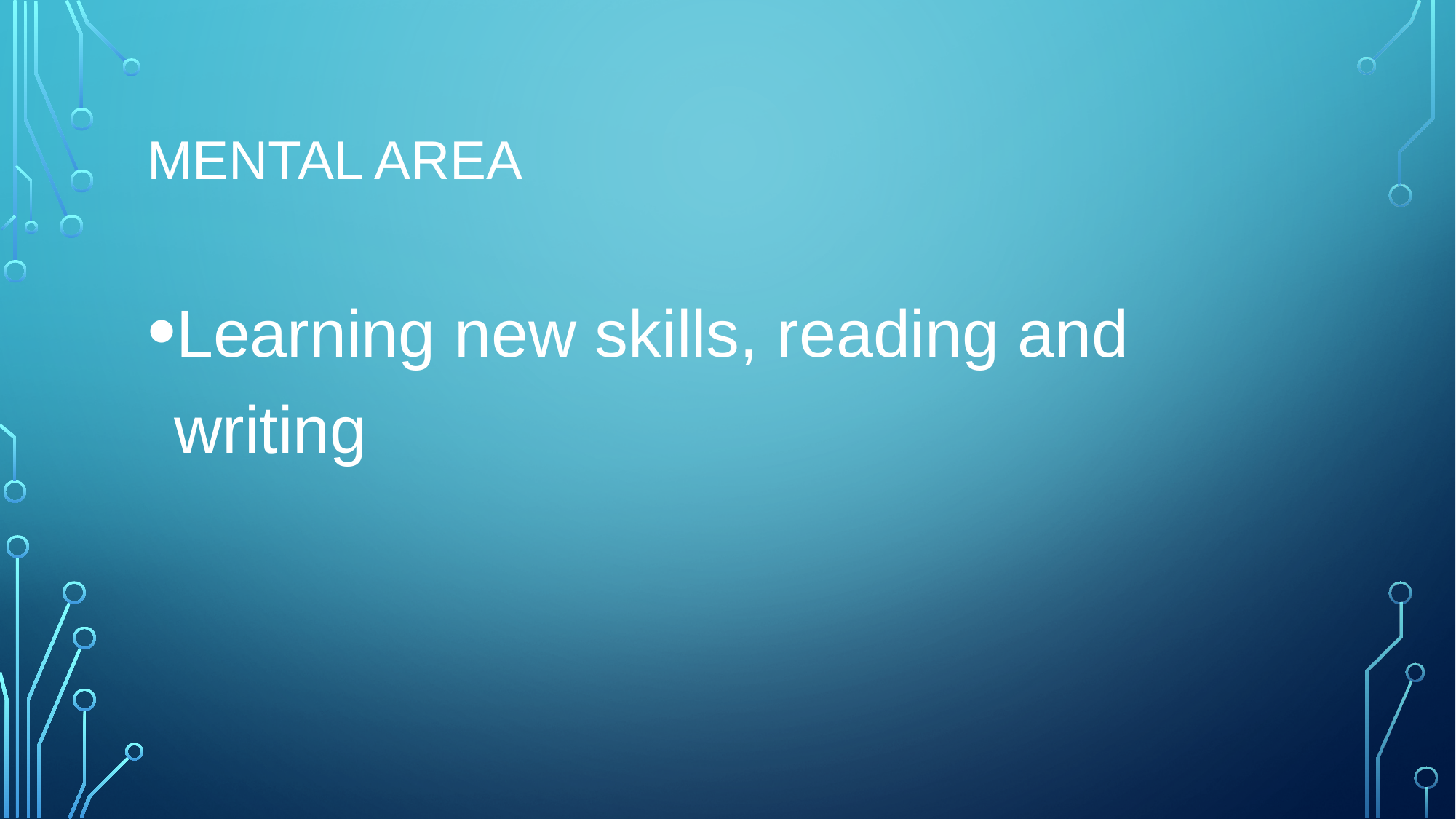

# Mental area
Learning new skills, reading and writing